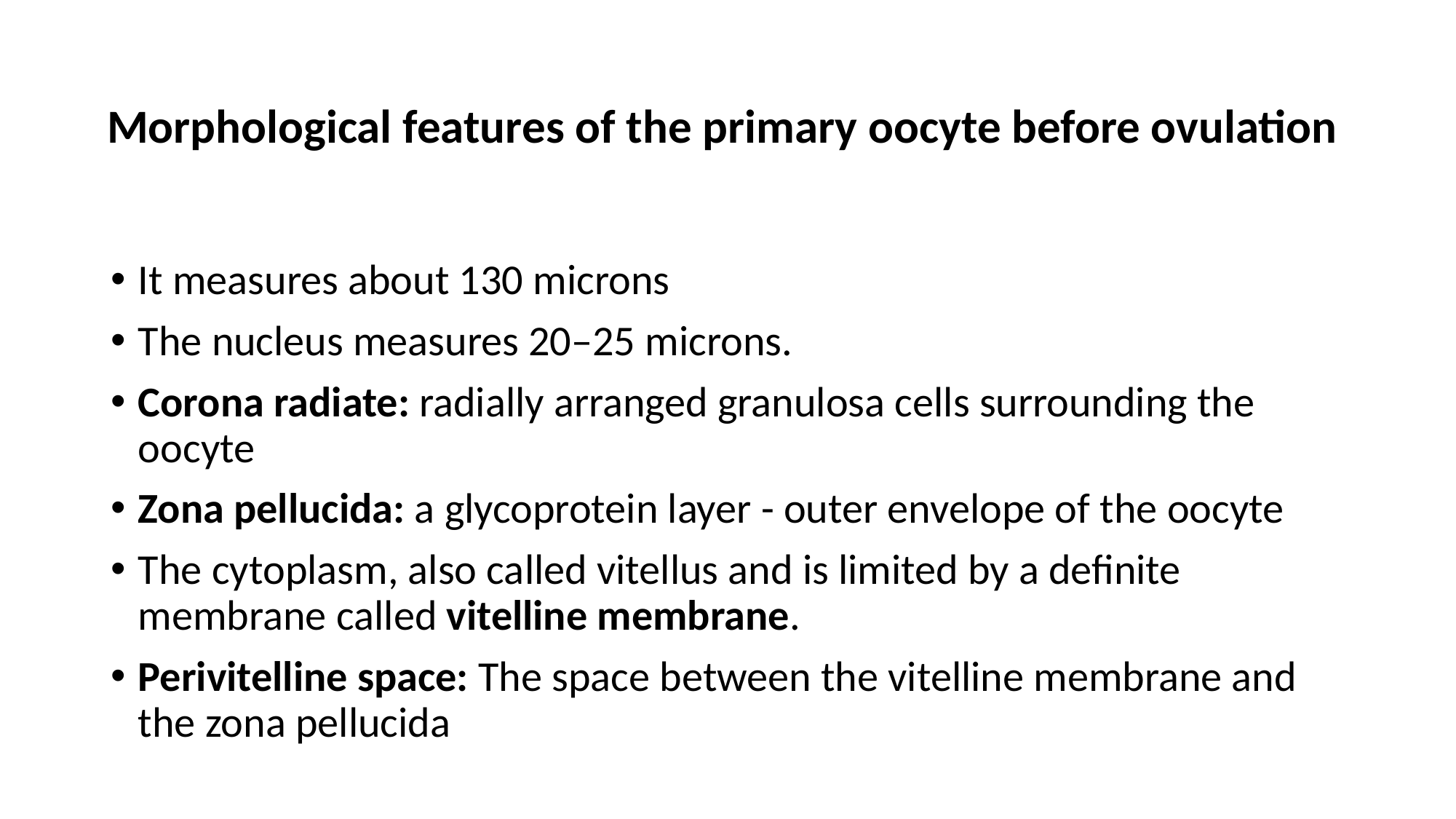

# Morphological features of the primary oocyte before ovulation
It measures about 130 microns
The nucleus measures 20–25 microns.
Corona radiate: radially arranged granulosa cells surrounding the oocyte
Zona pellucida: a glycoprotein layer - outer envelope of the oocyte
The cytoplasm, also called vitellus and is limited by a definite membrane called vitelline membrane.
Perivitelline space: The space between the vitelline membrane and the zona pellucida